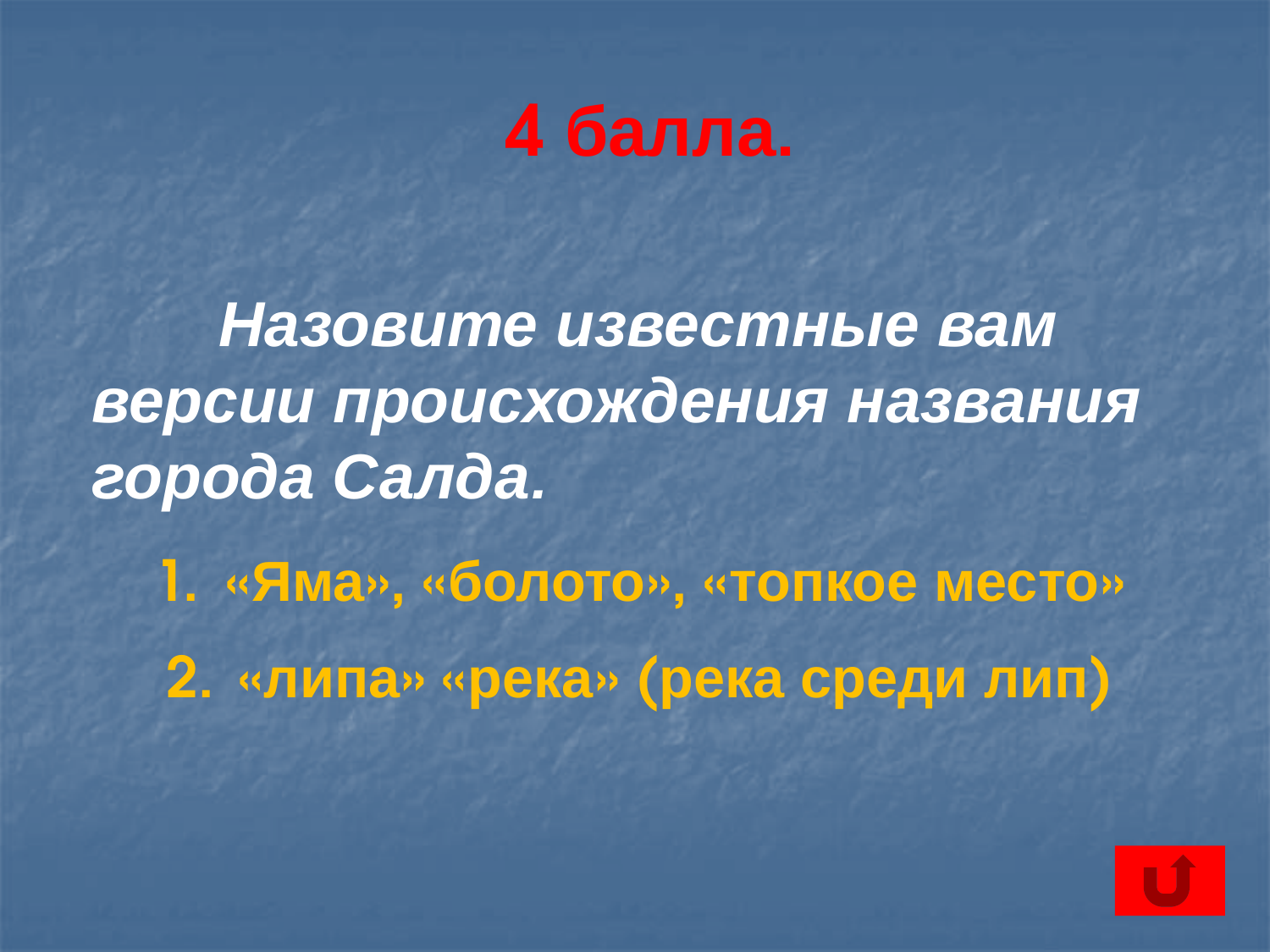

4 балла.

	Назовите известные вам версии происхождения названия города Салда.

«Яма», «болото», «топкое место»
«липа» «река» (река среди лип)